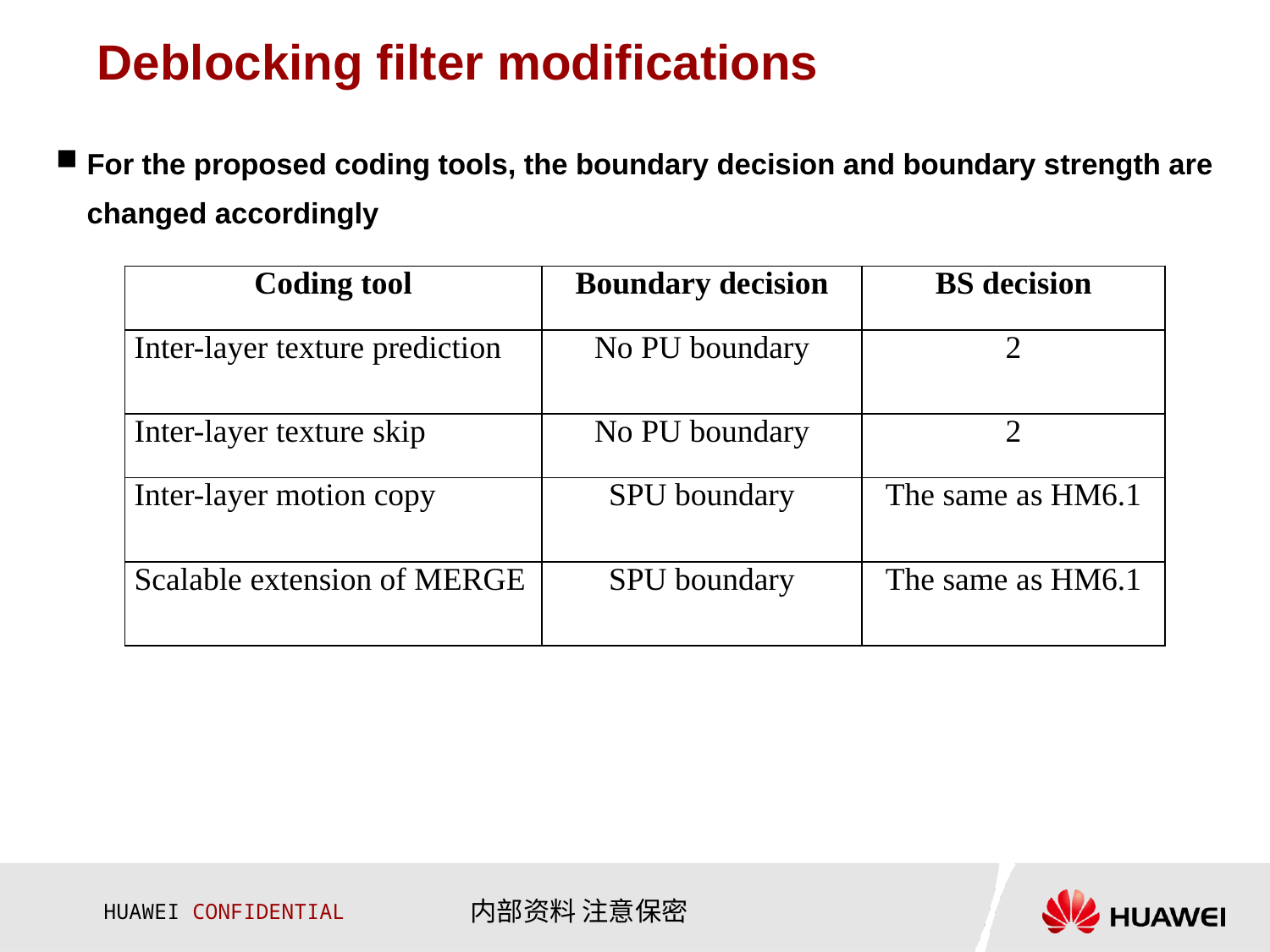

# Deblocking filter modifications
For the proposed coding tools, the boundary decision and boundary strength are changed accordingly
| Coding tool | Boundary decision | BS decision |
| --- | --- | --- |
| Inter-layer texture prediction | No PU boundary | 2 |
| Inter-layer texture skip | No PU boundary | 2 |
| Inter-layer motion copy | SPU boundary | The same as HM6.1 |
| Scalable extension of MERGE | SPU boundary | The same as HM6.1 |